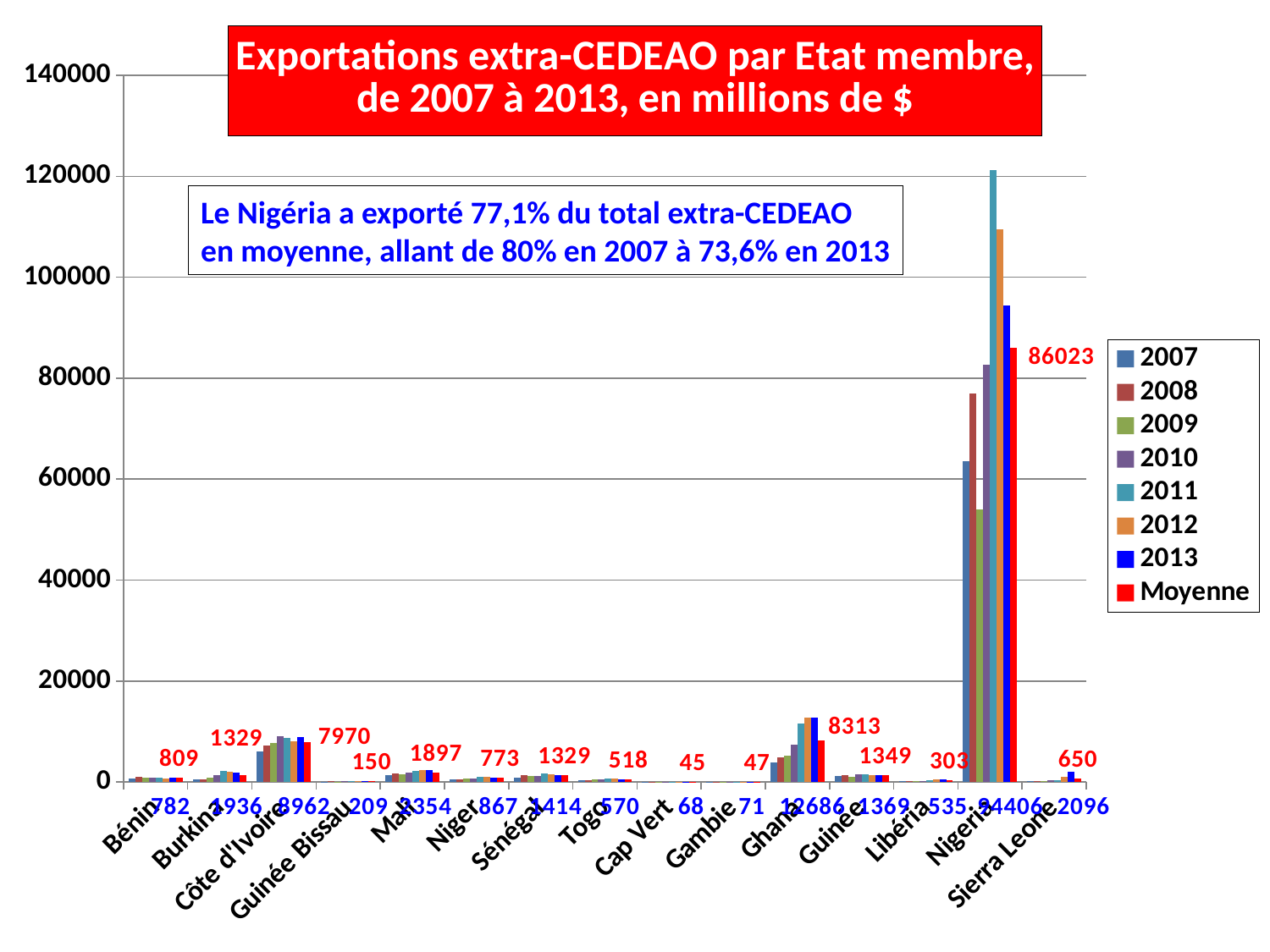

### Chart: Exportations extra-CEDEAO par Etat membre,
de 2007 à 2013, en millions de $

| Category | 2007 | 2008 | 2009 | 2010 | 2011 | 2012 | 2013 | Moyenne |
|---|---|---|---|---|---|---|---|---|
| Bénin | 670.0 | 968.0 | 853.0 | 856.0 | 783.0 | 748.0 | 782.0 | 809.0 |
| Burkina | 505.0 | 584.0 | 791.0 | 1401.0 | 2133.0 | 1954.0 | 1936.0 | 1329.0 |
| Côte d'Ivoire | 6021.0 | 7235.0 | 7779.0 | 9001.0 | 8706.0 | 8083.0 | 8962.0 | 7970.0 |
| Guinée Bissau | 107.0 | 128.0 | 90.0 | 126.0 | 241.0 | 149.0 | 209.0 | 150.0 |
| Mali | 1344.0 | 1694.0 | 1532.0 | 1857.0 | 2139.0 | 2359.0 | 2354.0 | 1897.0 |
| Niger | 492.0 | 575.0 | 733.0 | 700.0 | 991.0 | 1056.0 | 867.0 | 773.0 |
| Sénégal | 919.0 | 1317.0 | 1264.0 | 1234.0 | 1634.0 | 1522.0 | 1414.0 | 1329.0 |
| Togo | 293.0 | 360.0 | 506.0 | 499.0 | 743.0 | 652.0 | 570.0 | 518.0 |
| Cap Vert | 15.0 | 28.0 | 36.0 | 47.0 | 69.0 | 55.0 | 68.0 | 45.0 |
| Gambie | 12.0 | 13.0 | 51.0 | 32.0 | 73.0 | 78.0 | 71.0 | 47.0 |
| Ghana | 3817.0 | 4831.0 | 5295.0 | 7348.0 | 11520.0 | 12692.0 | 12686.0 | 8313.0 |
| Guinée | 1182.0 | 1396.0 | 1085.0 | 1543.0 | 1503.0 | 1364.0 | 1369.0 | 1349.0 |
| Libéria | 198.0 | 237.0 | 146.0 | 219.0 | 351.0 | 437.0 | 535.0 | 303.0 |
| Nigeria | 63496.0 | 76933.0 | 53930.0 | 82692.0 | 121281.0 | 109424.0 | 94406.0 | 86023.0 |
| Sierra Leone | 240.0 | 212.0 | 219.0 | 338.0 | 342.0 | 1101.0 | 2096.0 | 650.0 |
Le Nigéria a exporté 77,1% du total extra-CEDEAO
en moyenne, allant de 80% en 2007 à 73,6% en 2013